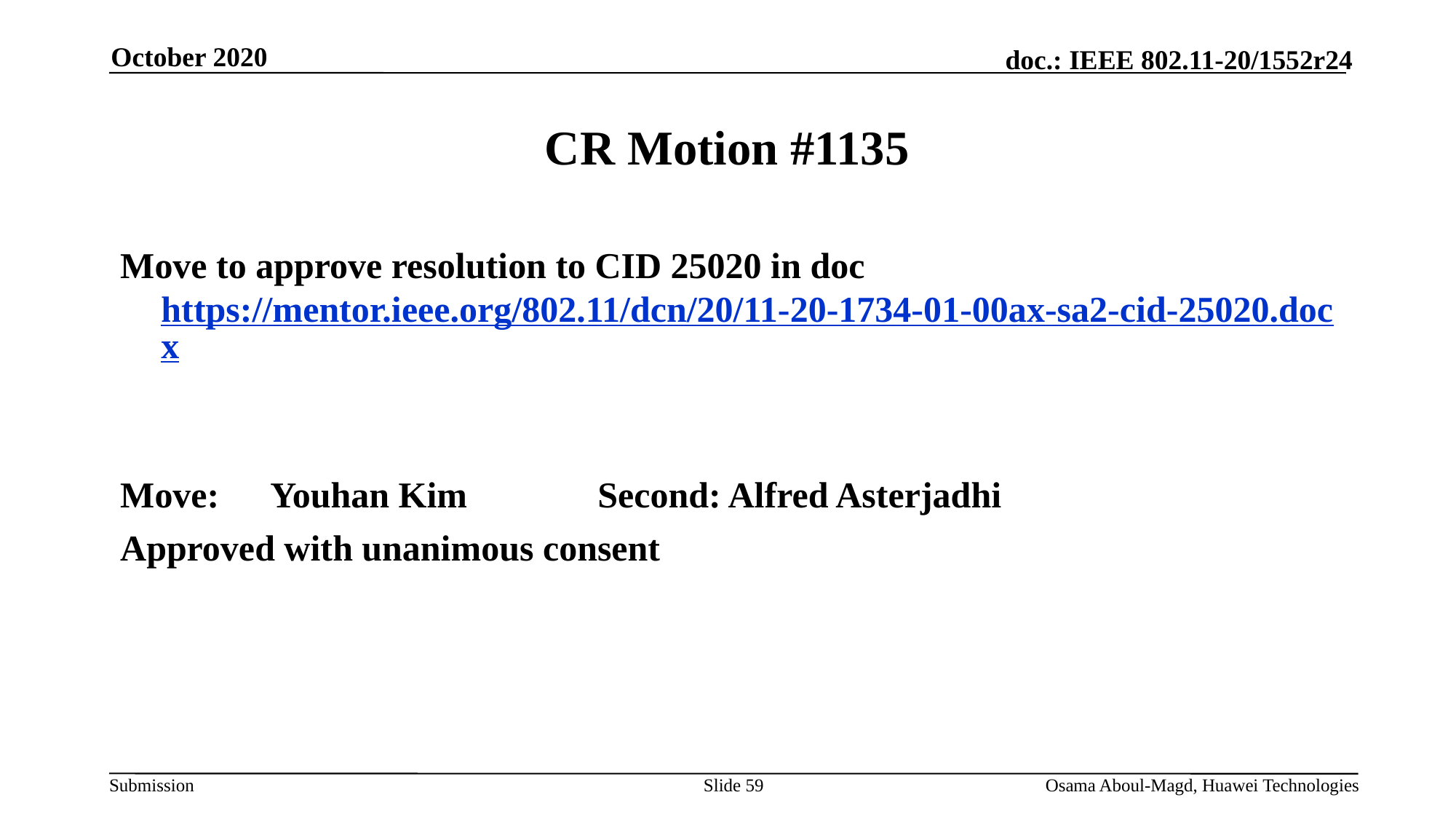

October 2020
# CR Motion #1135
Move to approve resolution to CID 25020 in doc https://mentor.ieee.org/802.11/dcn/20/11-20-1734-01-00ax-sa2-cid-25020.docx

Move:	Youhan Kim		Second: Alfred Asterjadhi
Approved with unanimous consent
Slide 59
Osama Aboul-Magd, Huawei Technologies